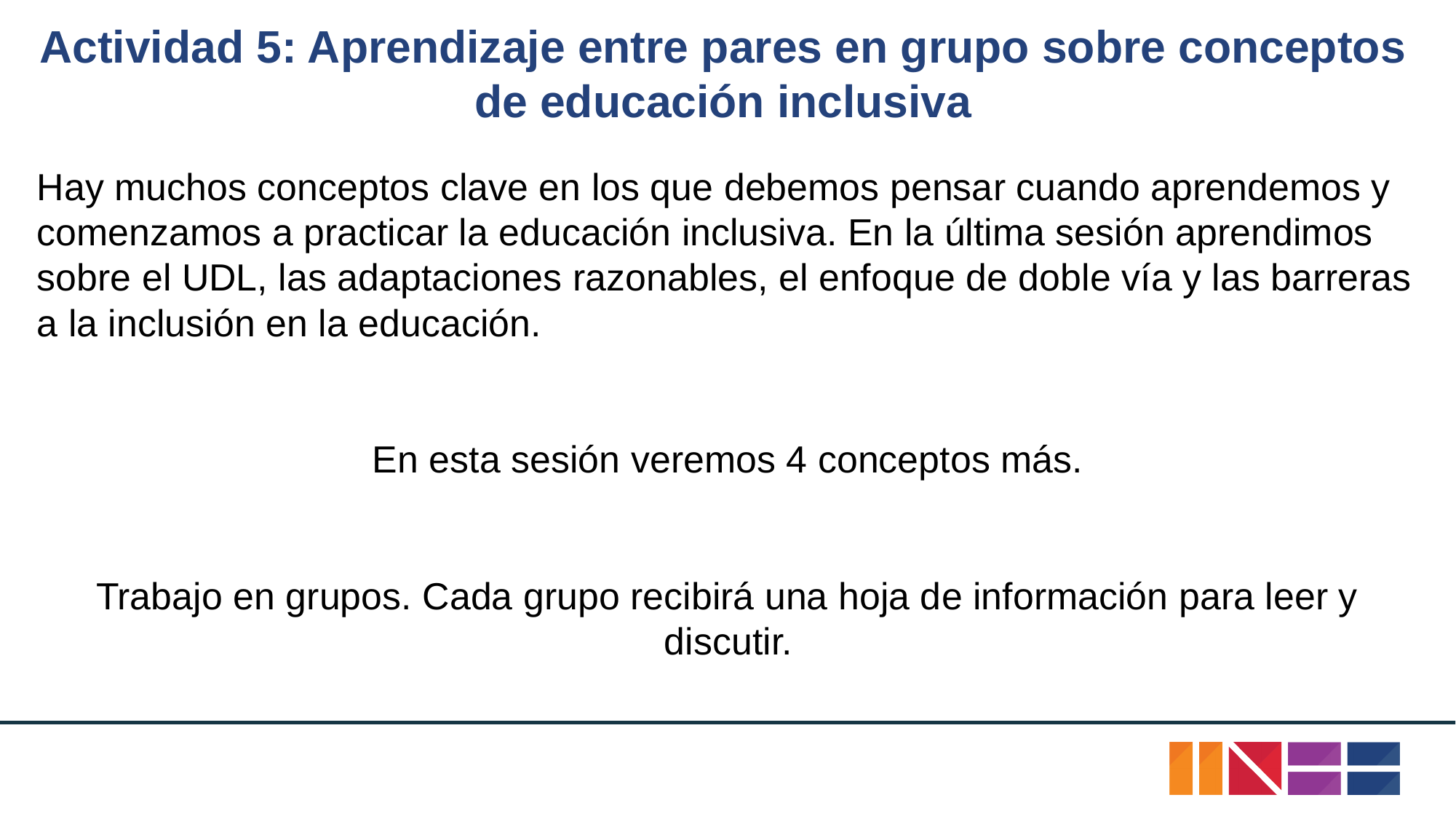

# Actividad 5: Aprendizaje entre pares en grupo sobre conceptos de educación inclusiva
Hay muchos conceptos clave en los que debemos pensar cuando aprendemos y comenzamos a practicar la educación inclusiva. En la última sesión aprendimos sobre el UDL, las adaptaciones razonables, el enfoque de doble vía y las barreras a la inclusión en la educación.

En esta sesión veremos 4 conceptos más.
Trabajo en grupos. Cada grupo recibirá una hoja de información para leer y discutir.